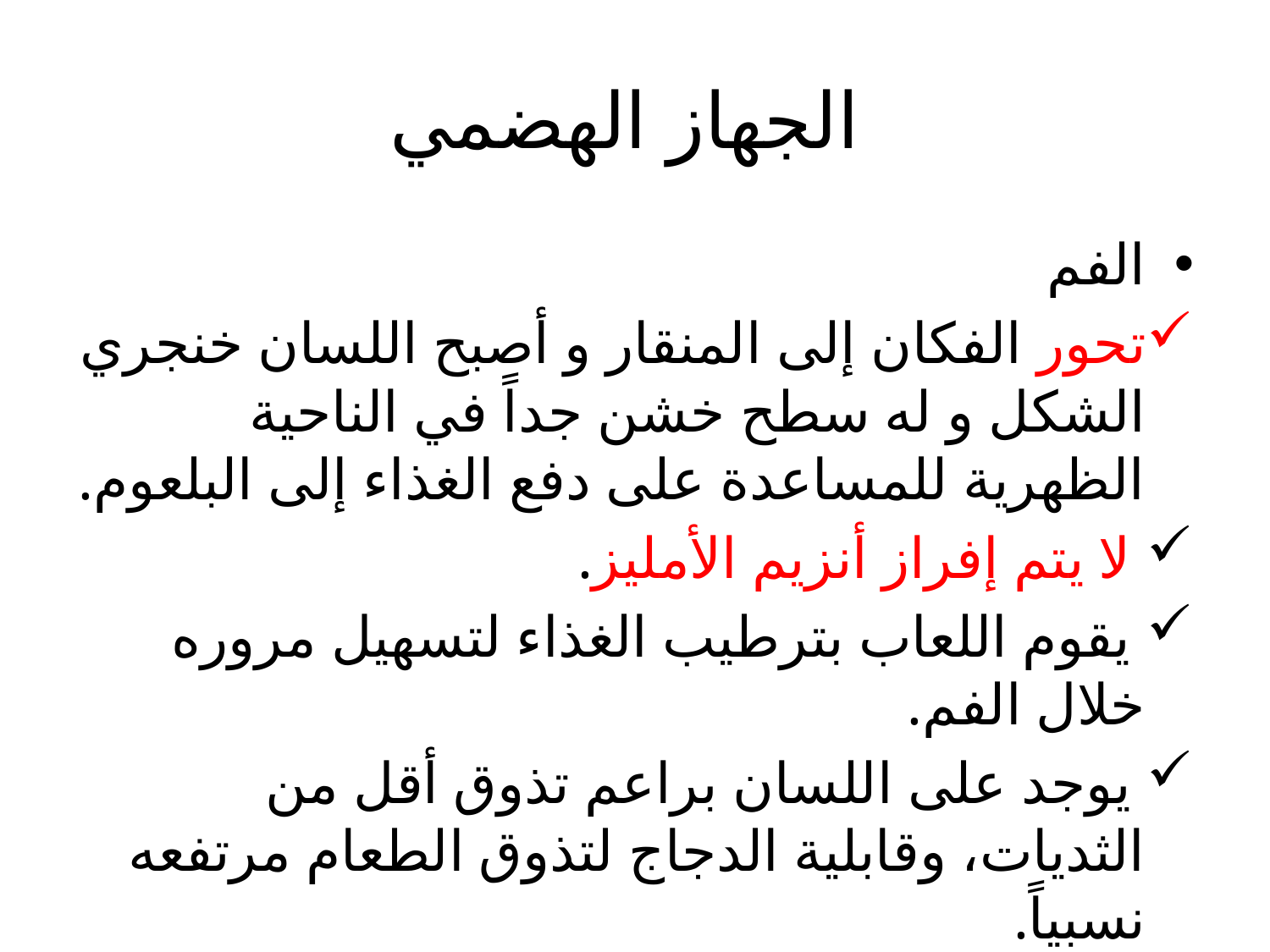

# الجهاز الهضمي
الفم
تحور الفكان إلى المنقار و أصبح اللسان خنجري الشكل و له سطح خشن جداً في الناحية الظهرية للمساعدة على دفع الغذاء إلى البلعوم.
 لا يتم إفراز أنزيم الأمليز.
 يقوم اللعاب بترطيب الغذاء لتسهيل مروره خلال الفم.
 يوجد على اللسان براعم تذوق أقل من الثديات، وقابلية الدجاج لتذوق الطعام مرتفعه نسبياً.